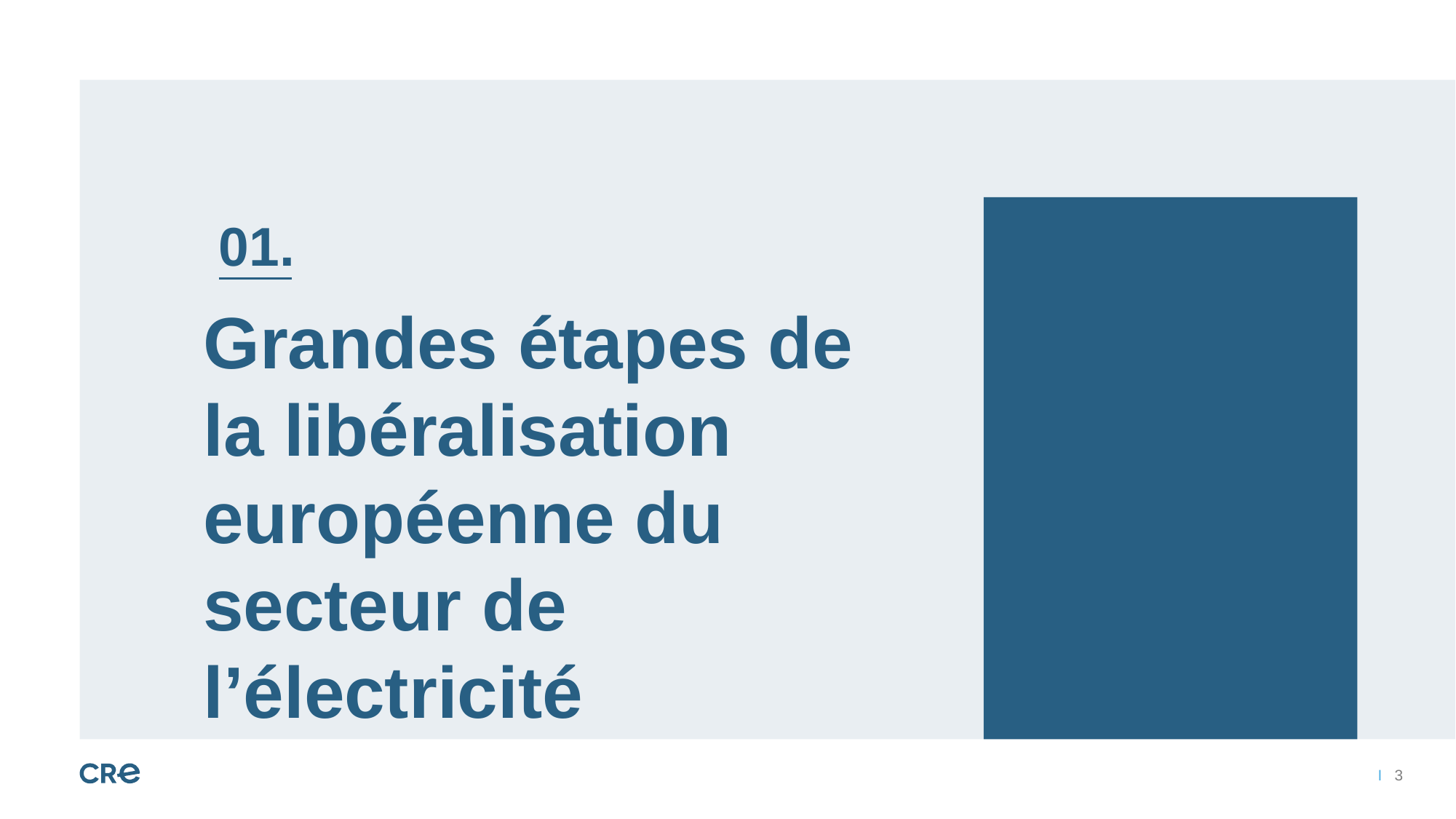

01.

# Grandes étapes de la libéralisation européenne du secteur de l’électricité
I   3